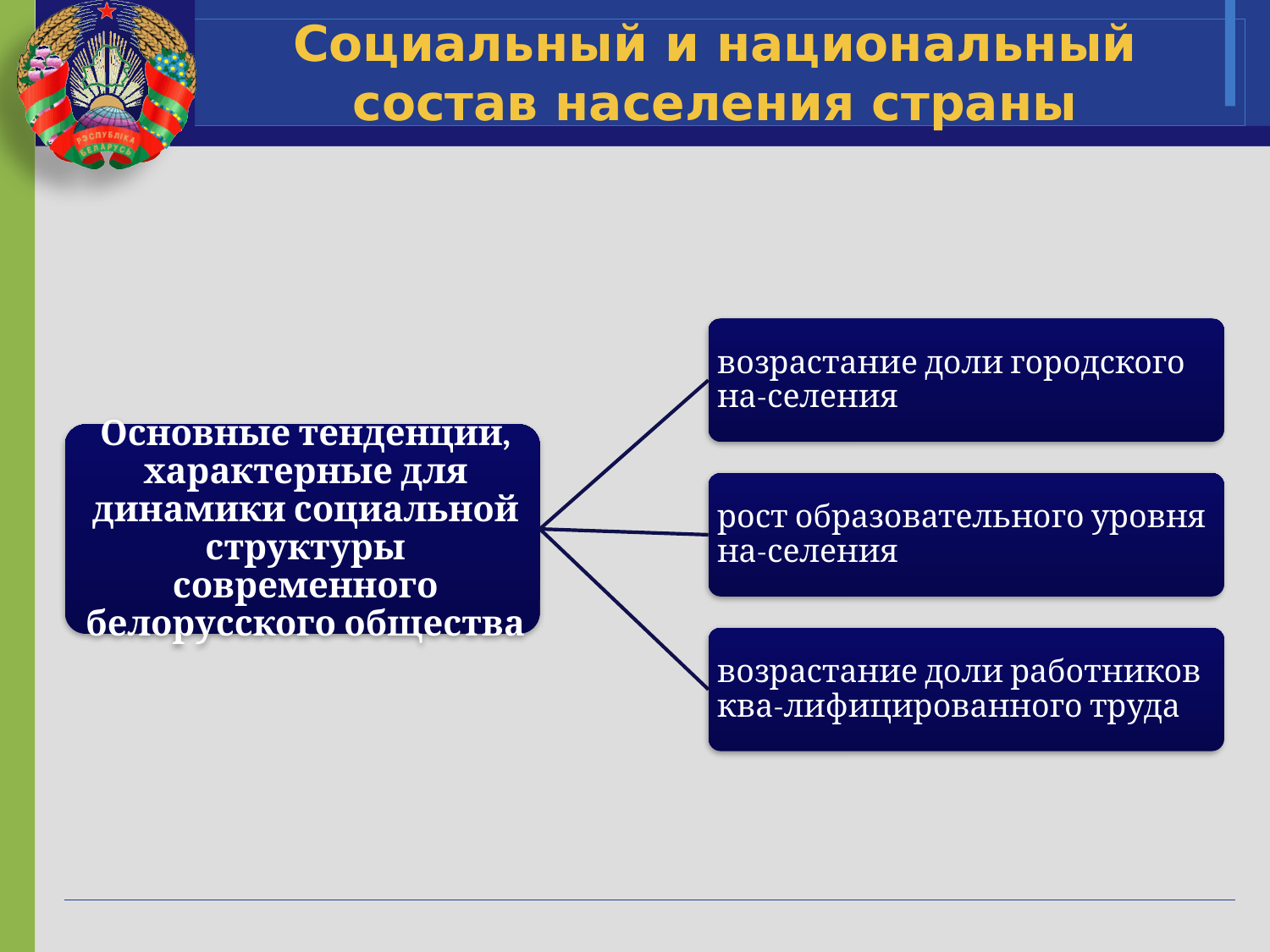

# Социальный и национальный состав населения страны
Основные тенденции, характерные для динамики социальной структуры современного белорусского общества

возрастание доли городского на-селения

рост образовательного уровня на-селения

возрастание доли работников ква-лифицированного труда